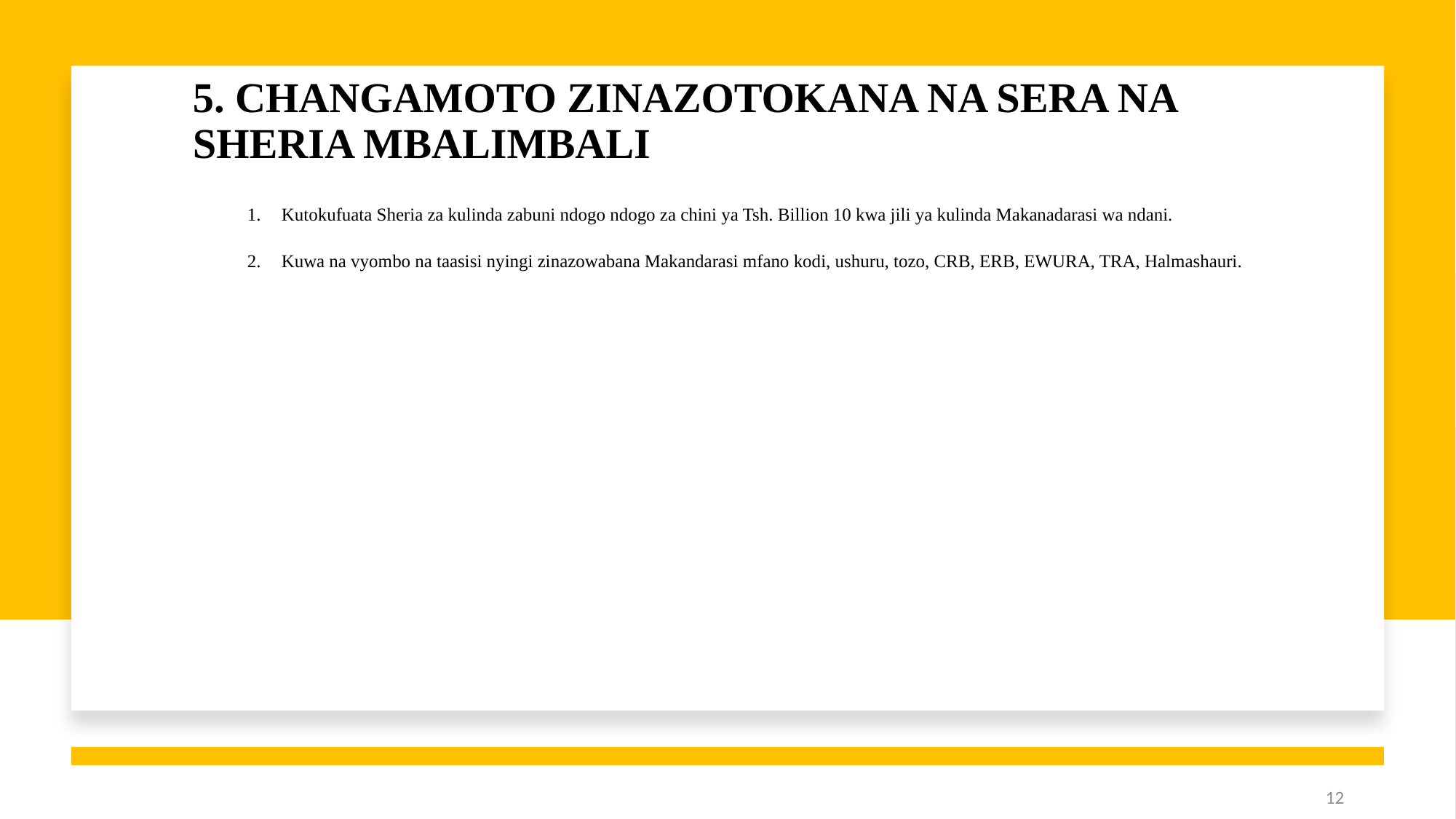

# 5. CHANGAMOTO ZINAZOTOKANA NA SERA NA SHERIA MBALIMBALI
Kutokufuata Sheria za kulinda zabuni ndogo ndogo za chini ya Tsh. Billion 10 kwa jili ya kulinda Makanadarasi wa ndani.
Kuwa na vyombo na taasisi nyingi zinazowabana Makandarasi mfano kodi, ushuru, tozo, CRB, ERB, EWURA, TRA, Halmashauri.
12